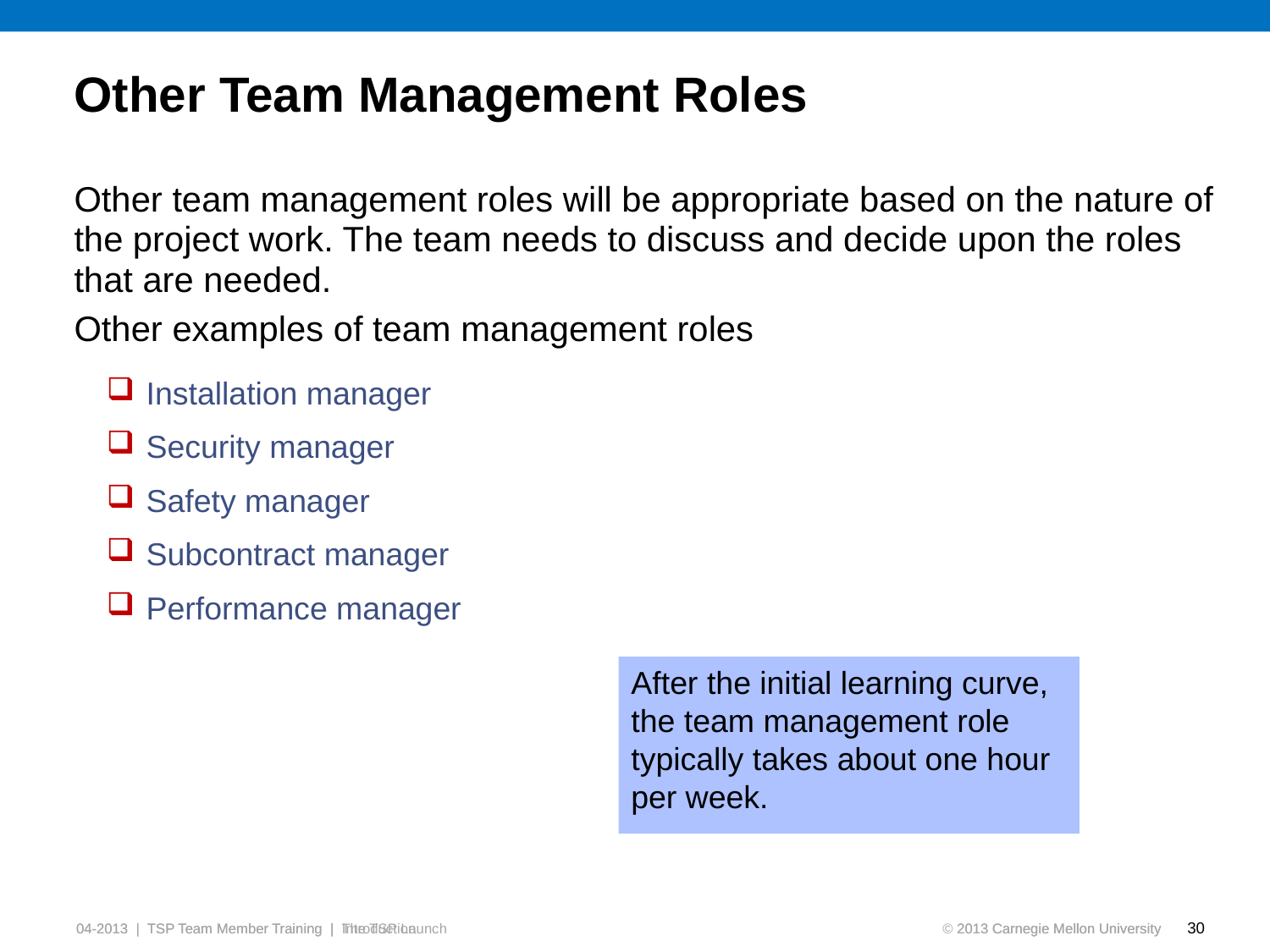

# Other Team Management Roles
Other team management roles will be appropriate based on the nature of the project work. The team needs to discuss and decide upon the roles that are needed.
Other examples of team management roles
Installation manager
Security manager
Safety manager
Subcontract manager
Performance manager
After the initial learning curve, the team management role typically takes about one hour per week.